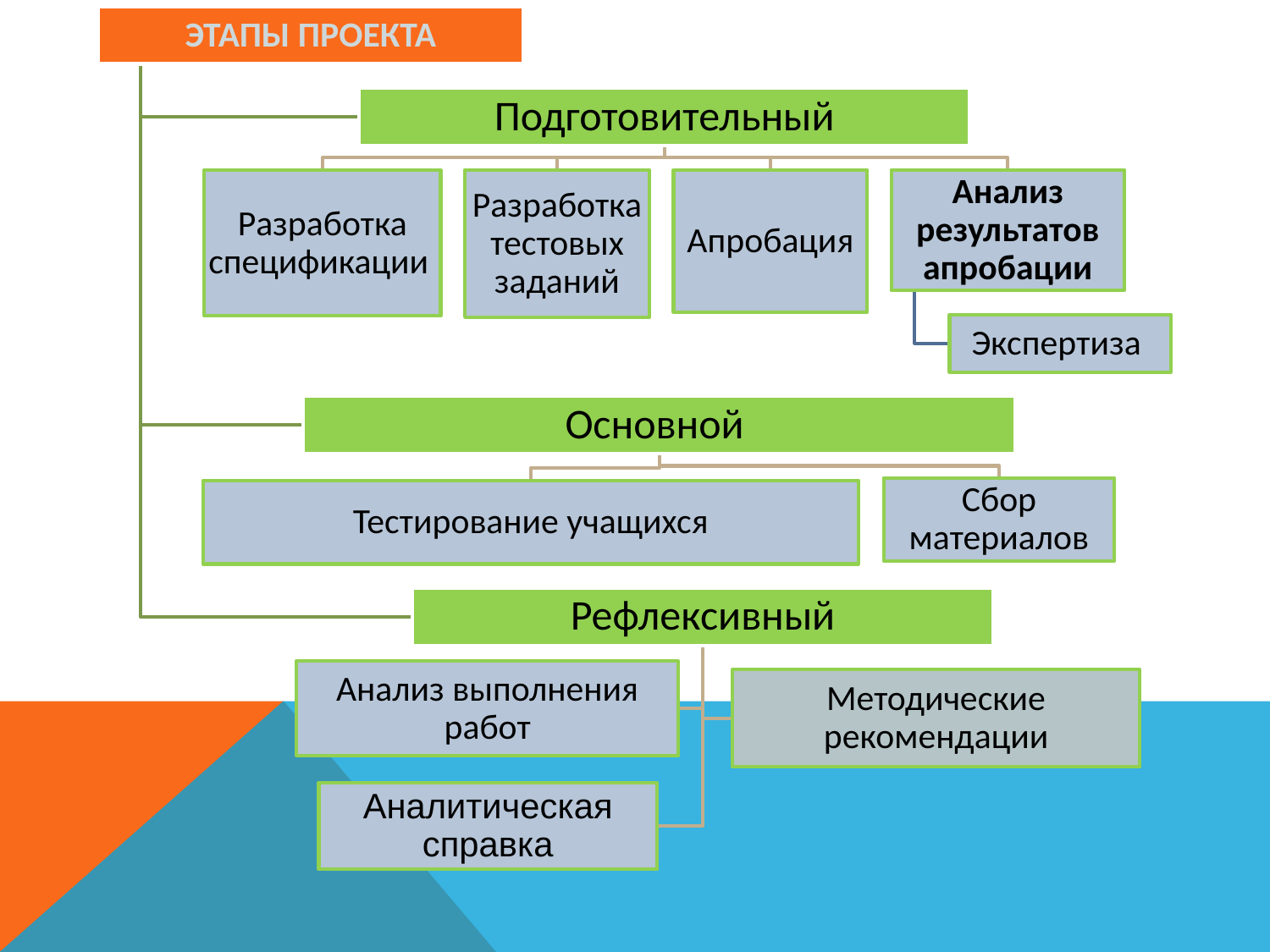

ЭТАПЫ ПРОЕКТА
Подготовительный
Разработка спецификации
Разработка тестовых заданий
Апробация
Анализ результатов апробации
Экспертиза
Основной
Тестирование учащихся
Сбор материалов
Рефлексивный
Анализ выполнения работ
Методические рекомендации
Аналитическая справка
#